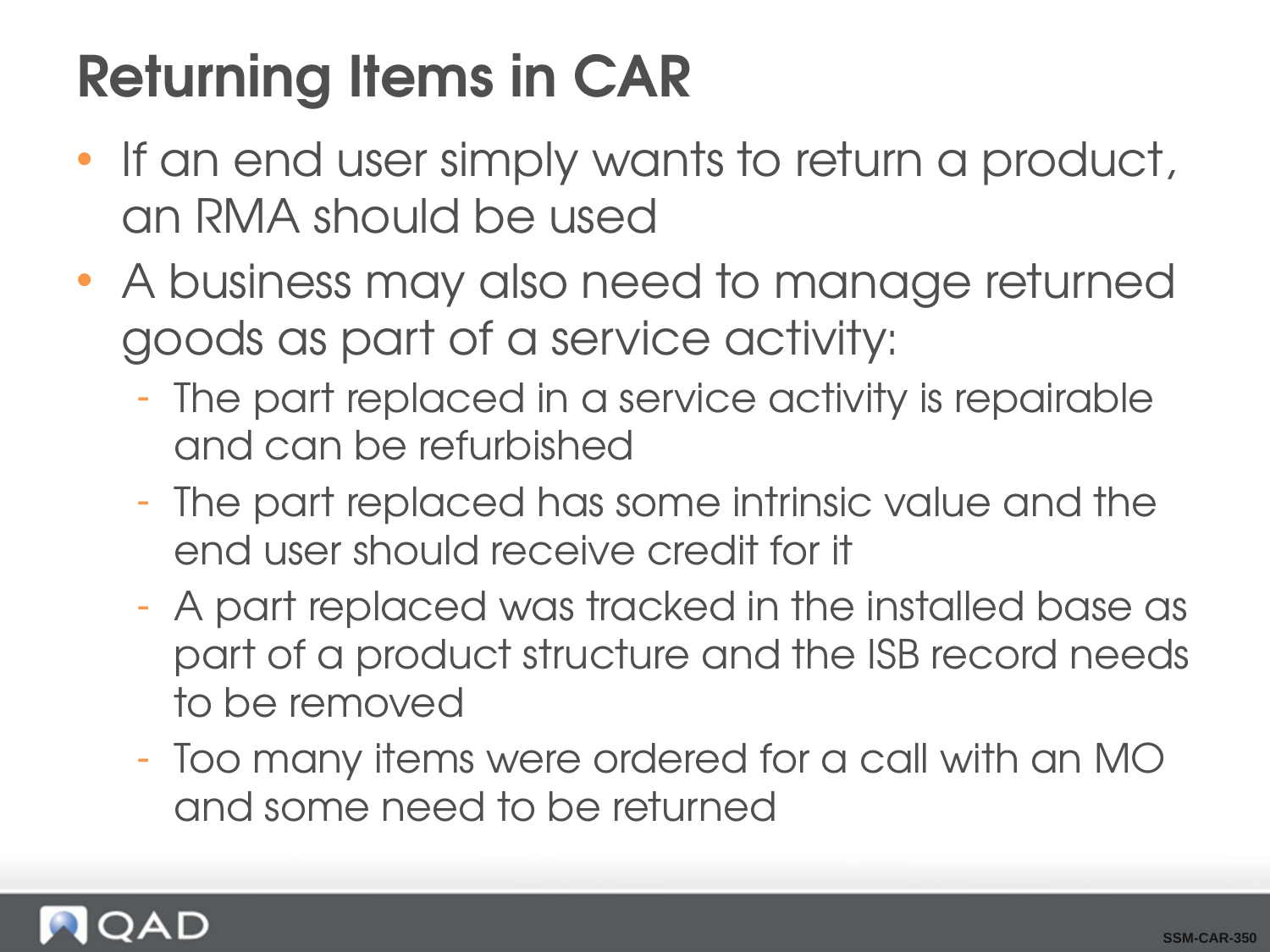

# Returning Items in CAR
If an end user simply wants to return a product,
an RMA should be used
A business may also need to manage returned goods as part of a service activity:
The part replaced in a service activity is repairable and can be refurbished
The part replaced has some intrinsic value and the end user should receive credit for it
A part replaced was tracked in the installed base as part of a product structure and the ISB record needs to be removed
Too many items were ordered for a call with an MO and some need to be returned

SSM-CAR-350